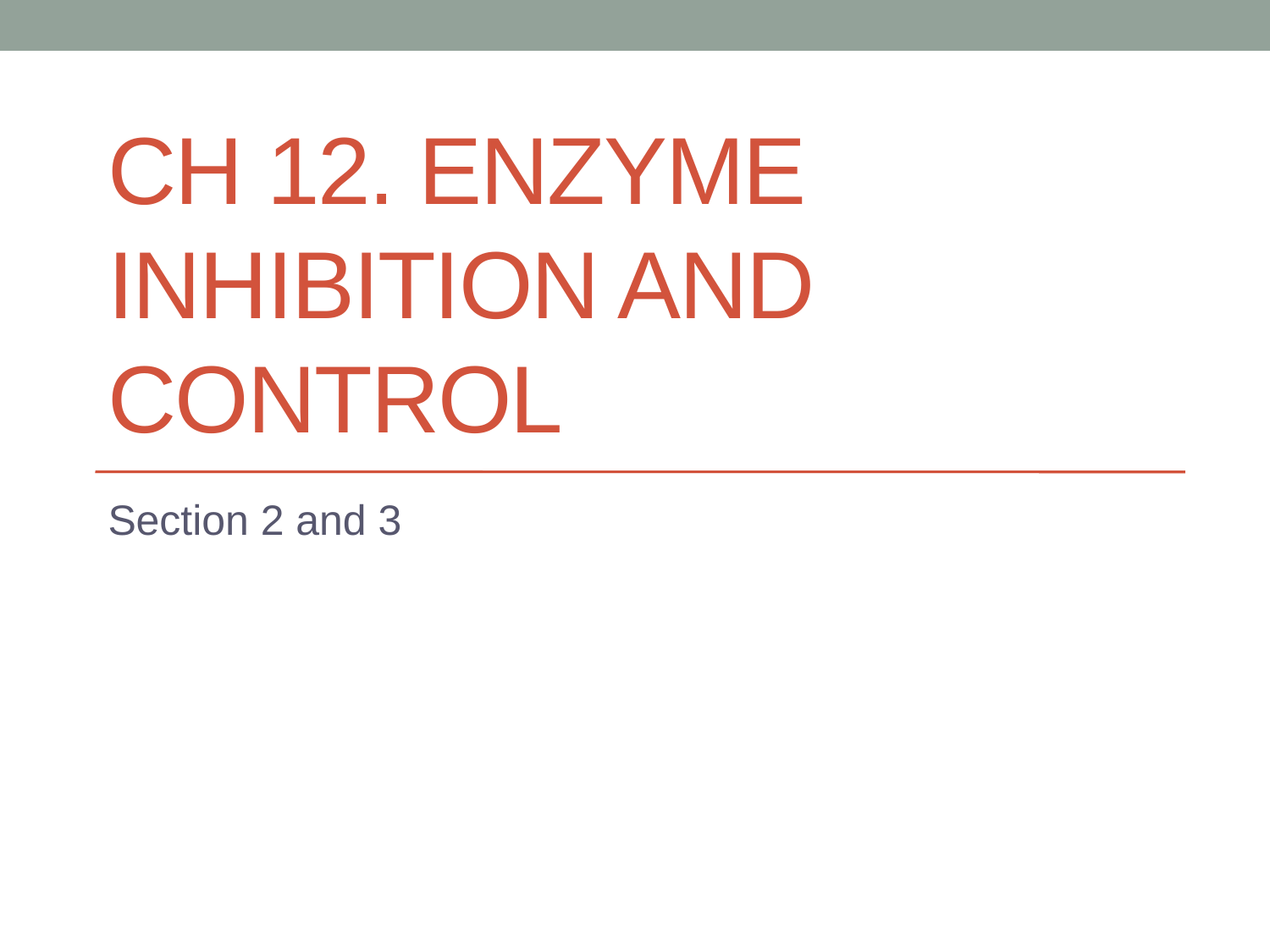

# Ch 12. Enzyme inhibition and Control
Section 2 and 3